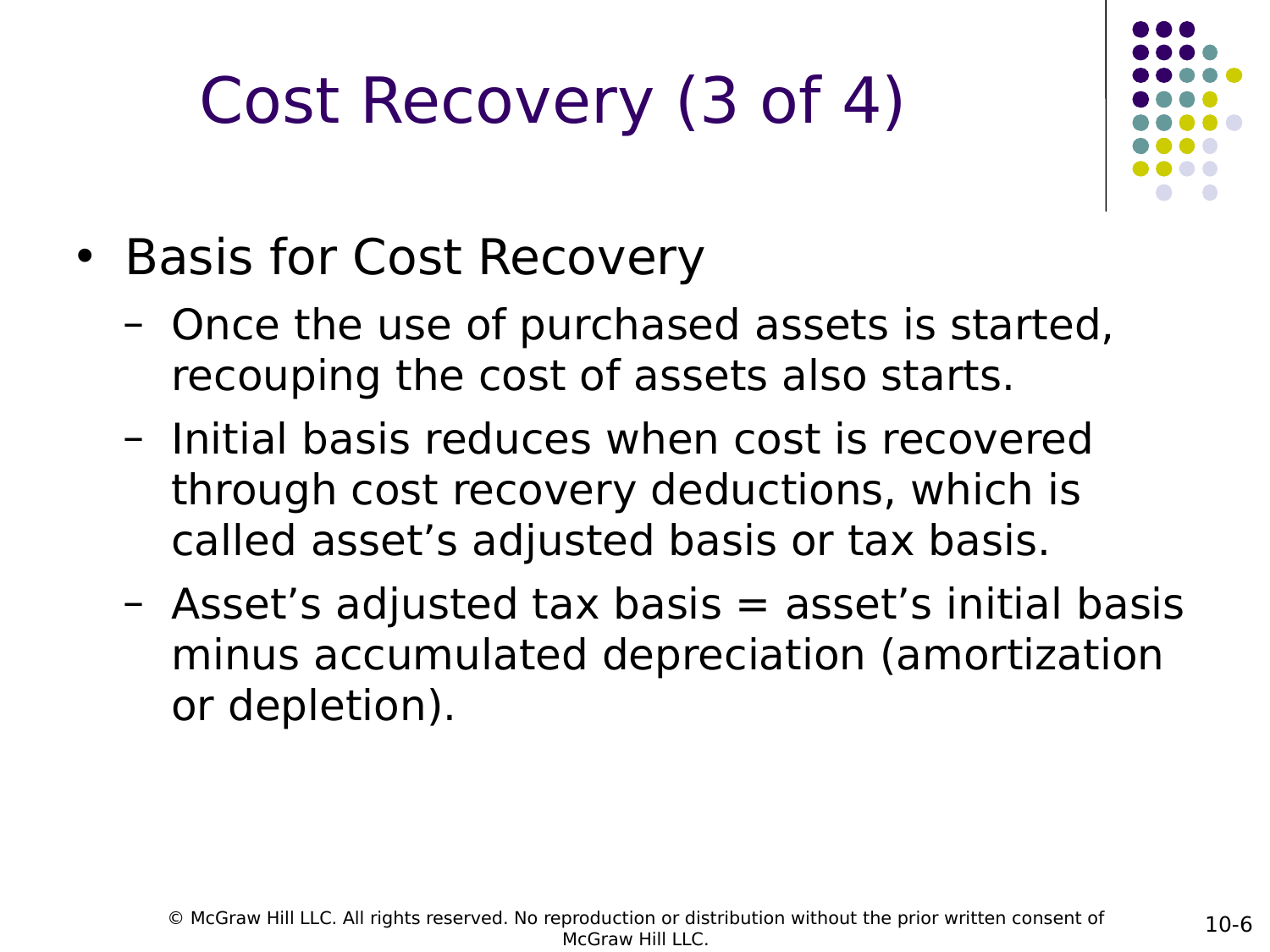

# Cost Recovery (3 of 4)
Basis for Cost Recovery
Once the use of purchased assets is started, recouping the cost of assets also starts.
Initial basis reduces when cost is recovered through cost recovery deductions, which is called asset’s adjusted basis or tax basis.
Asset’s adjusted tax basis = asset’s initial basis minus accumulated depreciation (amortization or depletion).
10-6